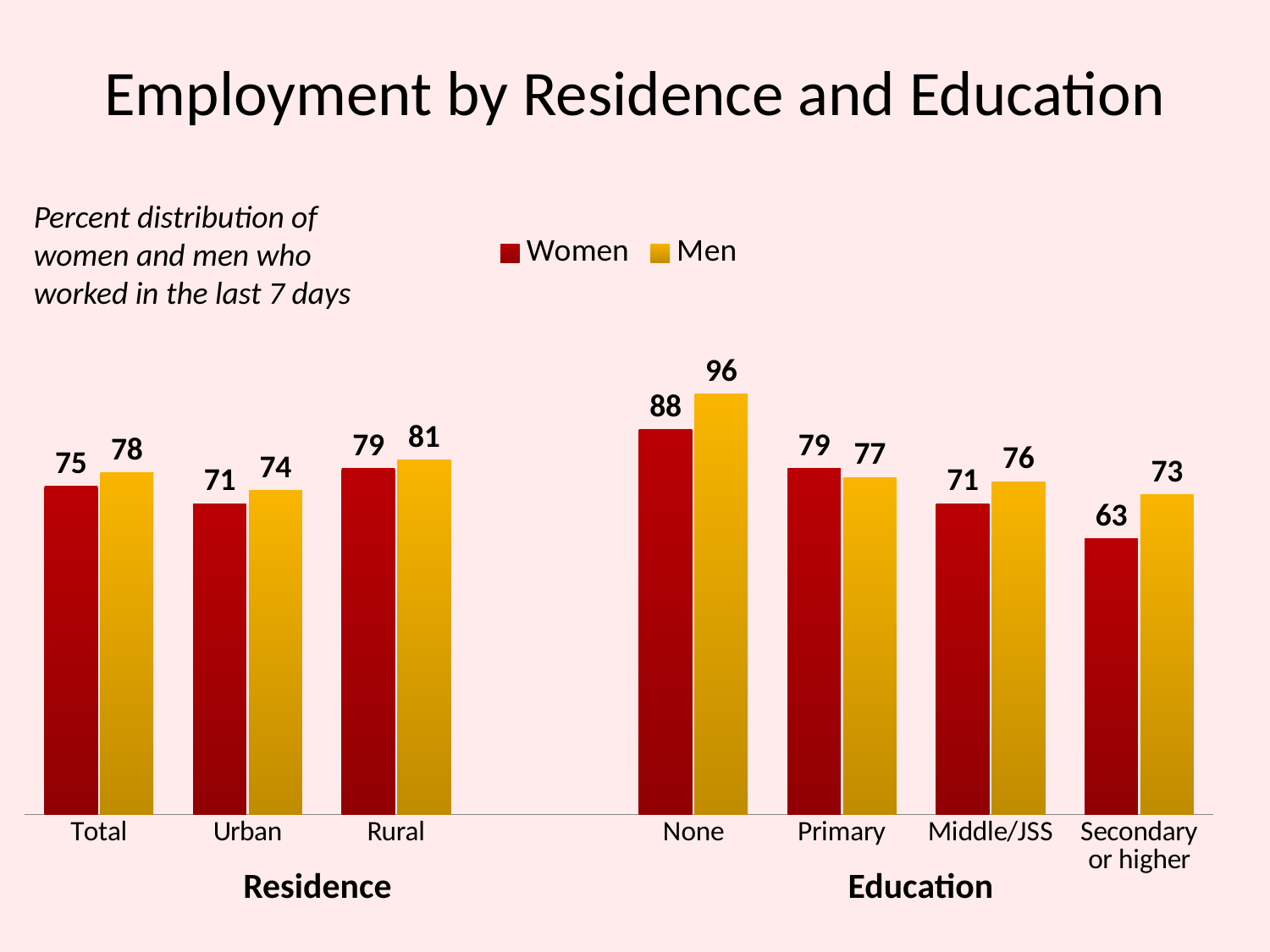

# Employment by Residence and Education
Percent distribution of women and men who worked in the last 7 days

### Chart

| Category | Women | Men |
|---|---|---|
| Total | 75.0 | 78.0 |
| Urban | 71.0 | 74.0 |
| Rural | 79.0 | 81.0 |
|  | None | None |
| None | 88.0 | 96.0 |
| Primary | 79.0 | 77.0 |
| Middle/JSS | 71.0 | 76.0 |
| Secondary or higher | 63.0 | 73.0 |
Residence
Education